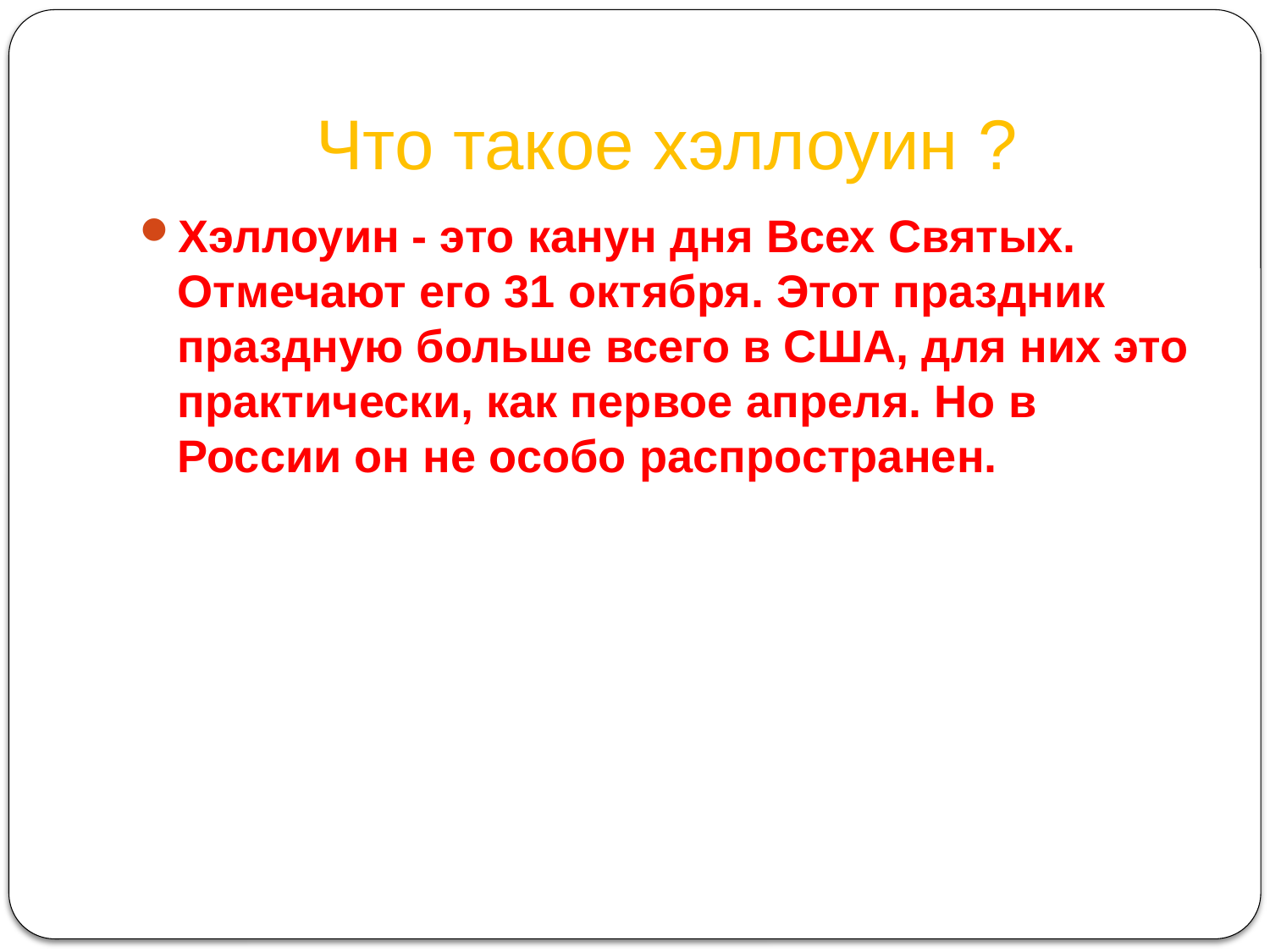

# Что такое хэллоуин ?
Хэллоуин - это канун дня Всех Святых. Отмечают его 31 октября. Этот праздник праздную больше всего в США, для них это практически, как первое апреля. Но в России он не особо распространен.